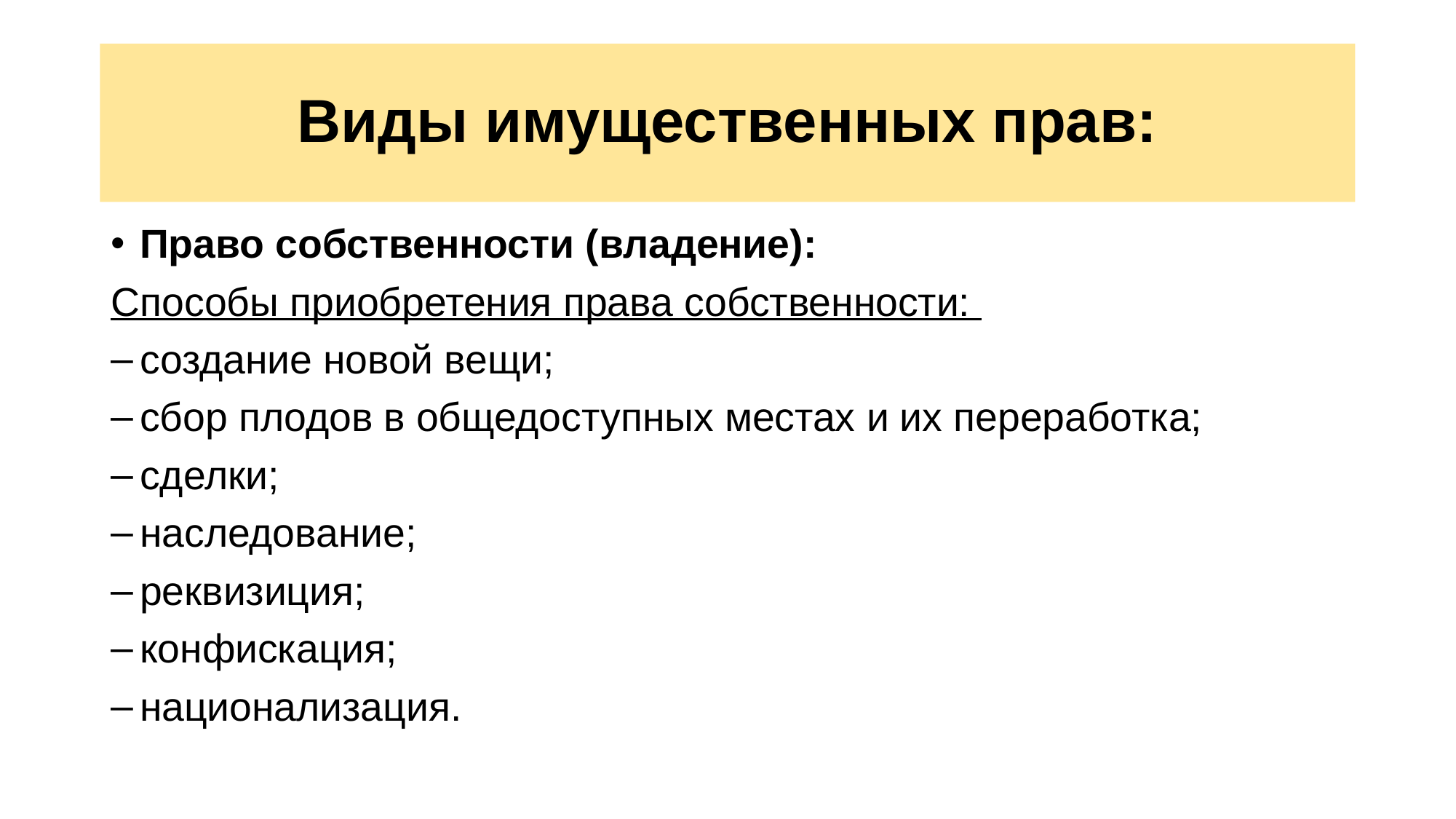

# Виды имущественных прав:
Право собственности (владение):
Способы приобретения права собственности:
создание новой вещи;
сбор плодов в общедоступных местах и их переработка;
сделки;
наследование;
реквизиция;
конфискация;
национализация.